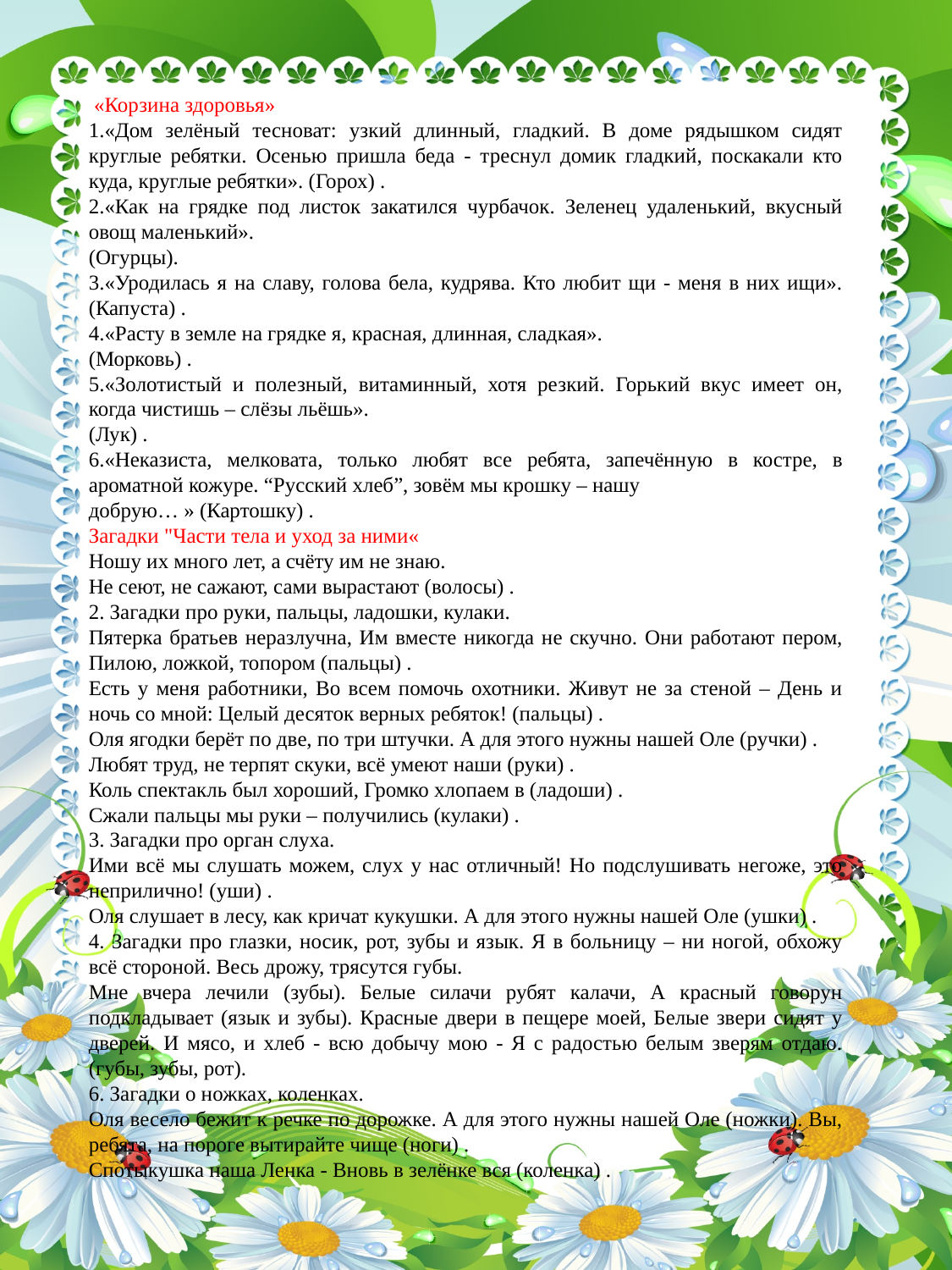

«Корзина здоровья»
1.«Дом зелёный тесноват: узкий длинный, гладкий. В доме рядышком сидят круглые ребятки. Осенью пришла беда - треснул домик гладкий, поскакали кто куда, круглые ребятки». (Горох) .
2.«Как на грядке под листок закатился чурбачок. Зеленец удаленький, вкусный овощ маленький».
(Огурцы).
3.«Уродилась я на славу, голова бела, кудрява. Кто любит щи - меня в них ищи». (Капуста) .
4.«Расту в земле на грядке я, красная, длинная, сладкая».
(Морковь) .
5.«Золотистый и полезный, витаминный, хотя резкий. Горький вкус имеет он, когда чистишь – слёзы льёшь».
(Лук) .
6.«Неказиста, мелковата, только любят все ребята, запечённую в костре, в ароматной кожуре. “Русский хлеб”, зовём мы крошку – нашу
добрую… » (Картошку) .
Загадки "Части тела и уход за ними«
Ношу их много лет, а счёту им не знаю.
Не сеют, не сажают, сами вырастают (волосы) .
2. Загадки про руки, пальцы, ладошки, кулаки.
Пятерка братьев неразлучна, Им вместе никогда не скучно. Они работают пером, Пилою, ложкой, топором (пальцы) .
Есть у меня работники, Во всем помочь охотники. Живут не за стеной – День и ночь со мной: Целый десяток верных ребяток! (пальцы) .
Оля ягодки берёт по две, по три штучки. А для этого нужны нашей Оле (ручки) .
Любят труд, не терпят скуки, всё умеют наши (руки) .
Коль спектакль был хороший, Громко хлопаем в (ладоши) .
Сжали пальцы мы руки – получились (кулаки) .
3. Загадки про орган слуха.
Ими всё мы слушать можем, слух у нас отличный! Но подслушивать негоже, это неприлично! (уши) .
Оля слушает в лесу, как кричат кукушки. А для этого нужны нашей Оле (ушки) .
4. Загадки про глазки, носик, рот, зубы и язык. Я в больницу – ни ногой, обхожу всё стороной. Весь дрожу, трясутся губы.
Мне вчера лечили (зубы). Белые силачи рубят калачи, А красный говорун подкладывает (язык и зубы). Красные двери в пещере моей, Белые звери сидят у дверей. И мясо, и хлеб - всю добычу мою - Я с радостью белым зверям отдаю. (губы, зубы, рот).
6. Загадки о ножках, коленках.
Оля весело бежит к речке по дорожке. А для этого нужны нашей Оле (ножки). Вы, ребята, на пороге вытирайте чище (ноги) .
Спотыкушка наша Ленка - Вновь в зелёнке вся (коленка) .